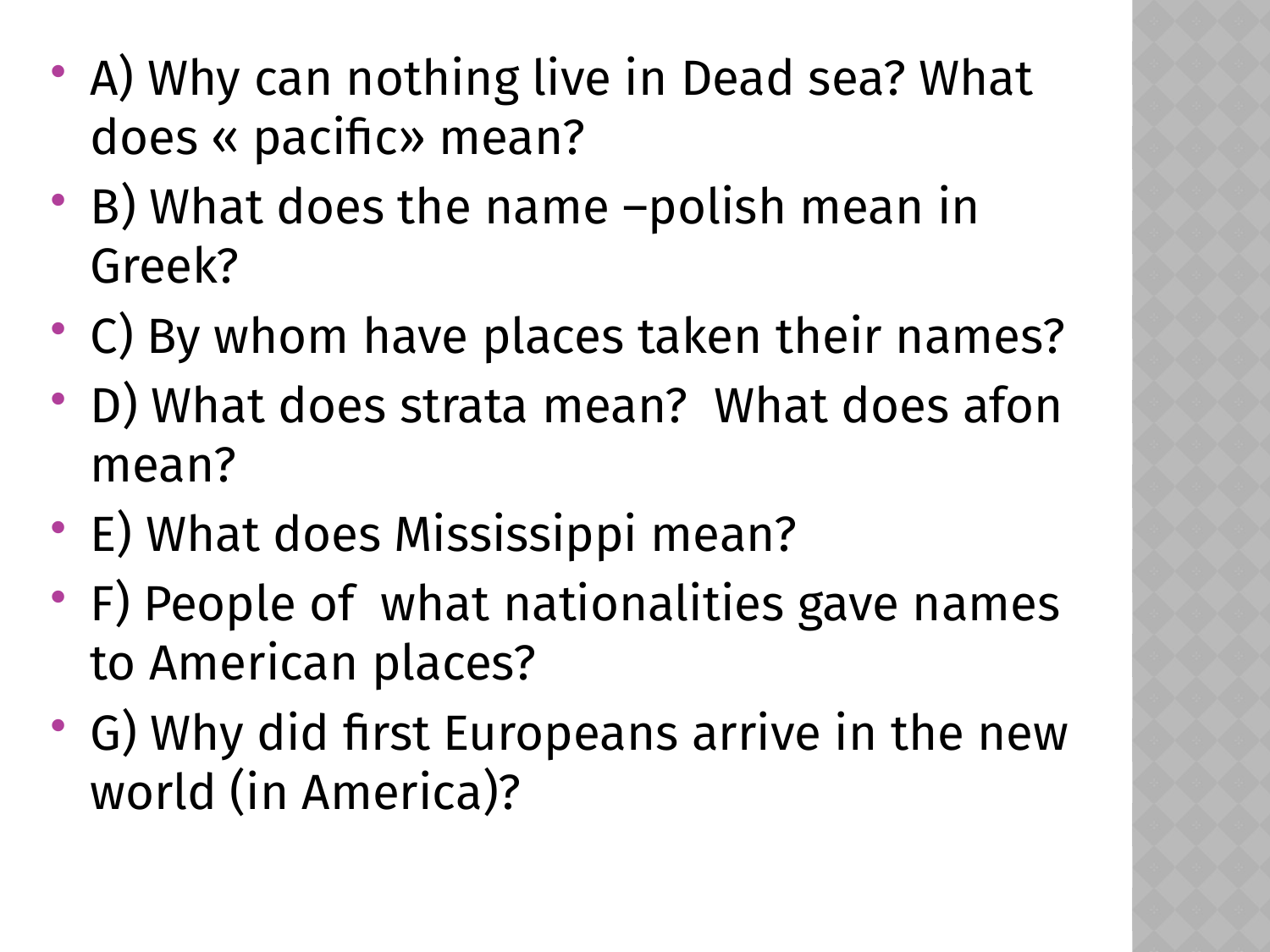

A) Why can nothing live in Dead sea? What does « pacific» mean?
B) What does the name –polish mean in Greek?
C) By whom have places taken their names?
D) What does strata mean?  What does afon mean?
E) What does Mississippi mean?
F) People of  what nationalities gave names to American places?
G) Why did first Europeans arrive in the new world (in America)?